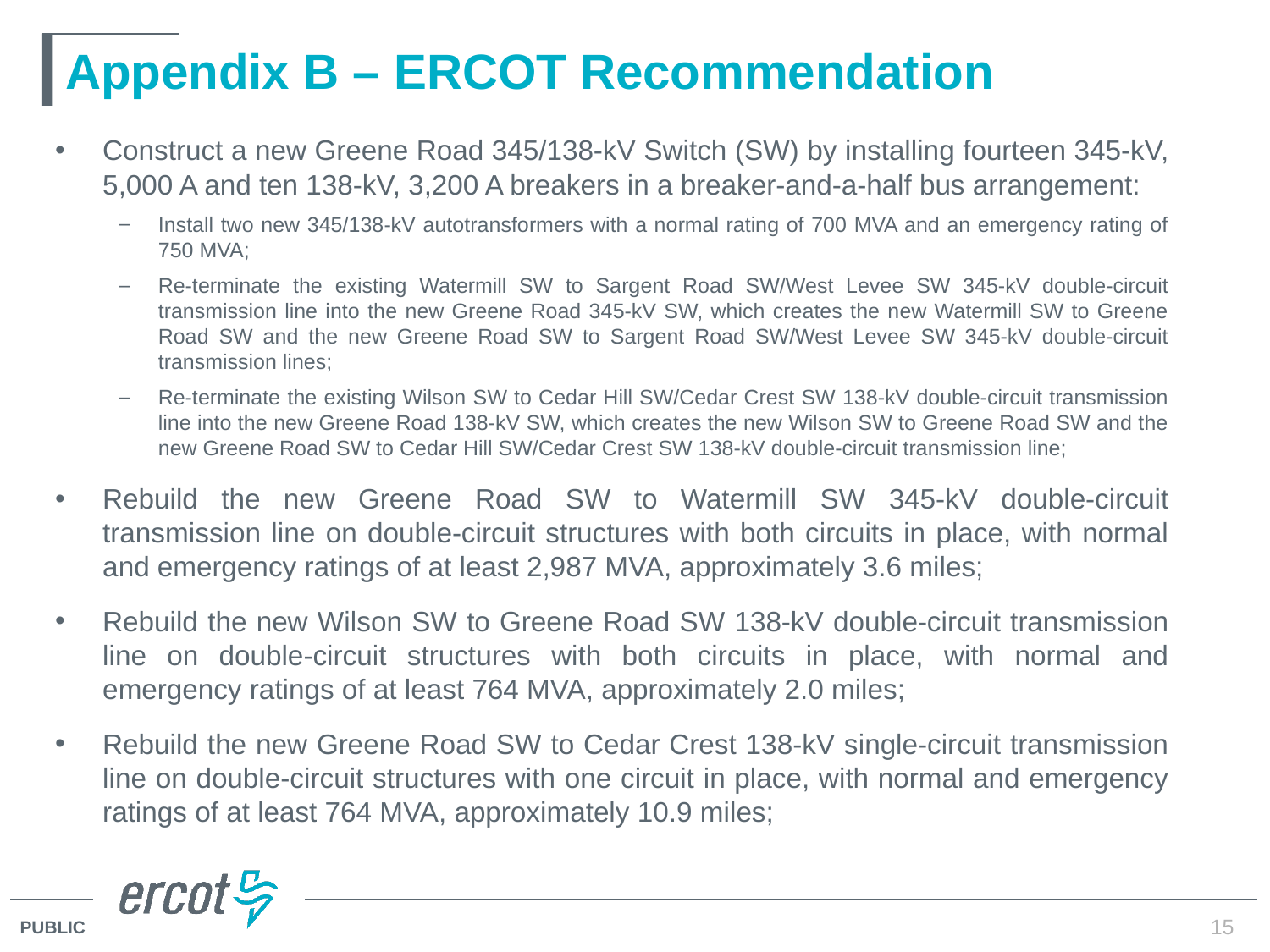

# Appendix B – ERCOT Recommendation
Construct a new Greene Road 345/138-kV Switch (SW) by installing fourteen 345-kV, 5,000 A and ten 138-kV, 3,200 A breakers in a breaker-and-a-half bus arrangement:
Install two new 345/138-kV autotransformers with a normal rating of 700 MVA and an emergency rating of 750 MVA;
Re-terminate the existing Watermill SW to Sargent Road SW/West Levee SW 345-kV double-circuit transmission line into the new Greene Road 345-kV SW, which creates the new Watermill SW to Greene Road SW and the new Greene Road SW to Sargent Road SW/West Levee SW 345-kV double-circuit transmission lines;
Re-terminate the existing Wilson SW to Cedar Hill SW/Cedar Crest SW 138-kV double-circuit transmission line into the new Greene Road 138-kV SW, which creates the new Wilson SW to Greene Road SW and the new Greene Road SW to Cedar Hill SW/Cedar Crest SW 138-kV double-circuit transmission line;
Rebuild the new Greene Road SW to Watermill SW 345-kV double-circuit transmission line on double-circuit structures with both circuits in place, with normal and emergency ratings of at least 2,987 MVA, approximately 3.6 miles;
Rebuild the new Wilson SW to Greene Road SW 138-kV double-circuit transmission line on double-circuit structures with both circuits in place, with normal and emergency ratings of at least 764 MVA, approximately 2.0 miles;
Rebuild the new Greene Road SW to Cedar Crest 138-kV single-circuit transmission line on double-circuit structures with one circuit in place, with normal and emergency ratings of at least 764 MVA, approximately 10.9 miles;

15